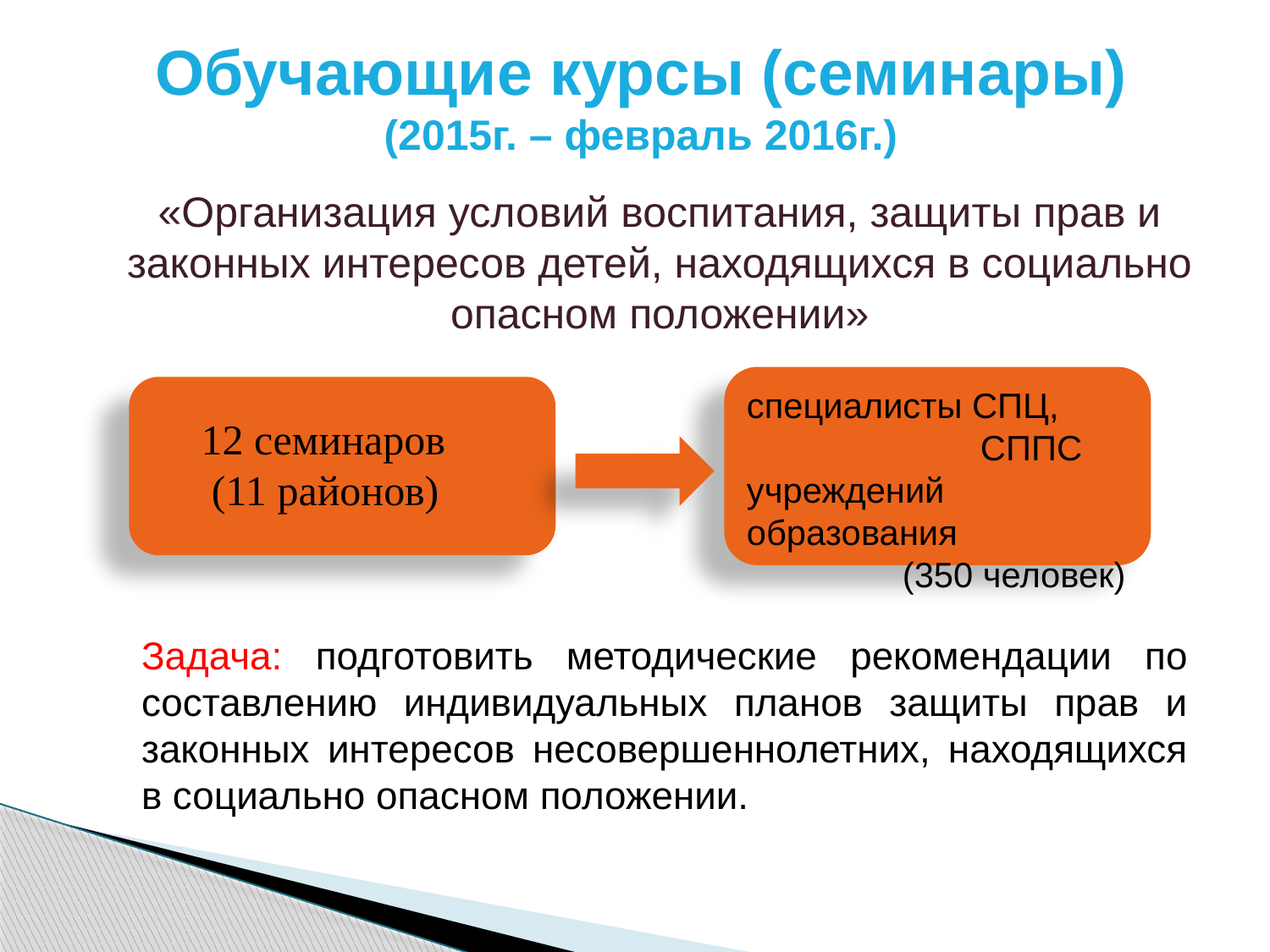

# Обучающие курсы (семинары) (2015г. – февраль 2016г.)
«Организация условий воспитания, защиты прав и законных интересов детей, находящихся в социально опасном положении»

специалисты СПЦ,                                СППС учреждений образования
                (350 человек)
12 семинаров
 (11 районов)

Задача: подготовить методические рекомендации по составлению индивидуальных планов защиты прав и законных интересов несовершеннолетних, находящихся в социально опасном положении.